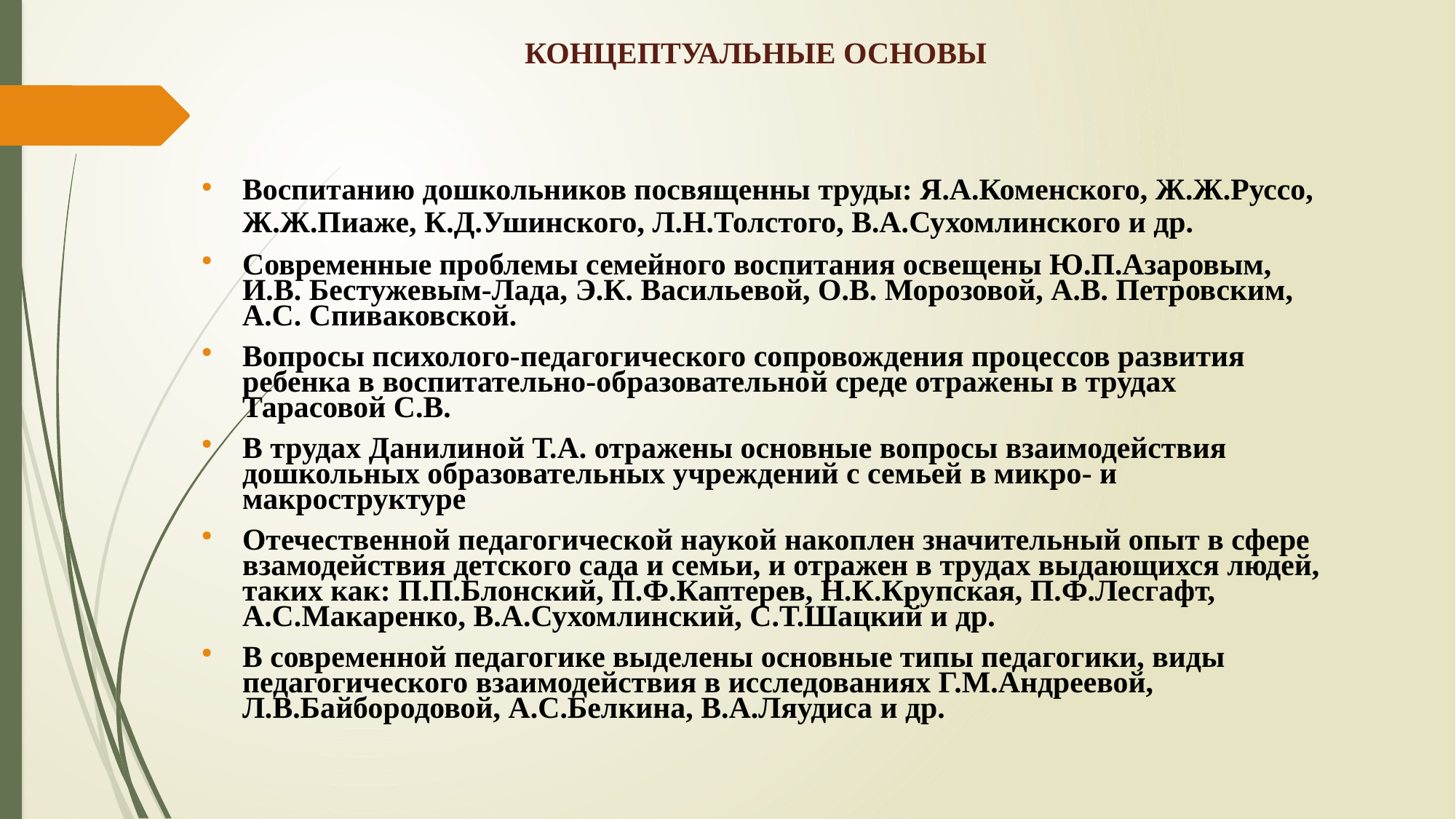

# КОНЦЕПТУАЛЬНЫЕ ОСНОВЫ
Воспитанию дошкольников посвященны труды: Я.А.Коменского, Ж.Ж.Руссо, Ж.Ж.Пиаже, К.Д.Ушинского, Л.Н.Толстого, В.А.Сухомлинского и др.
Современные проблемы семейного воспитания освещены Ю.П.Азаровым, И.В. Бестужевым-Лада, Э.К. Васильевой, О.В. Морозовой, А.В. Петровским, А.С. Спиваковской.
Вопросы психолого-педагогического сопровождения процессов развития ребенка в воспитательно-образовательной среде отражены в трудах Тарасовой С.В.
В трудах Данилиной Т.А. отражены основные вопросы взаимодействия дошкольных образовательных учреждений с семьей в микро- и макроструктуре
Отечественной педагогической наукой накоплен значительный опыт в сфере взамодействия детского сада и семьи, и отражен в трудах выдающихся людей, таких как: П.П.Блонский, П.Ф.Каптерев, Н.К.Крупская, П.Ф.Лесгафт,  А.С.Макаренко, В.А.Сухомлинский, С.Т.Шацкий и др.
В современной педагогике выделены основные типы педагогики, виды педагогического взаимодействия в исследованиях Г.М.Андреевой, Л.В.Байбородовой, А.С.Белкина, В.А.Ляудиса и др.